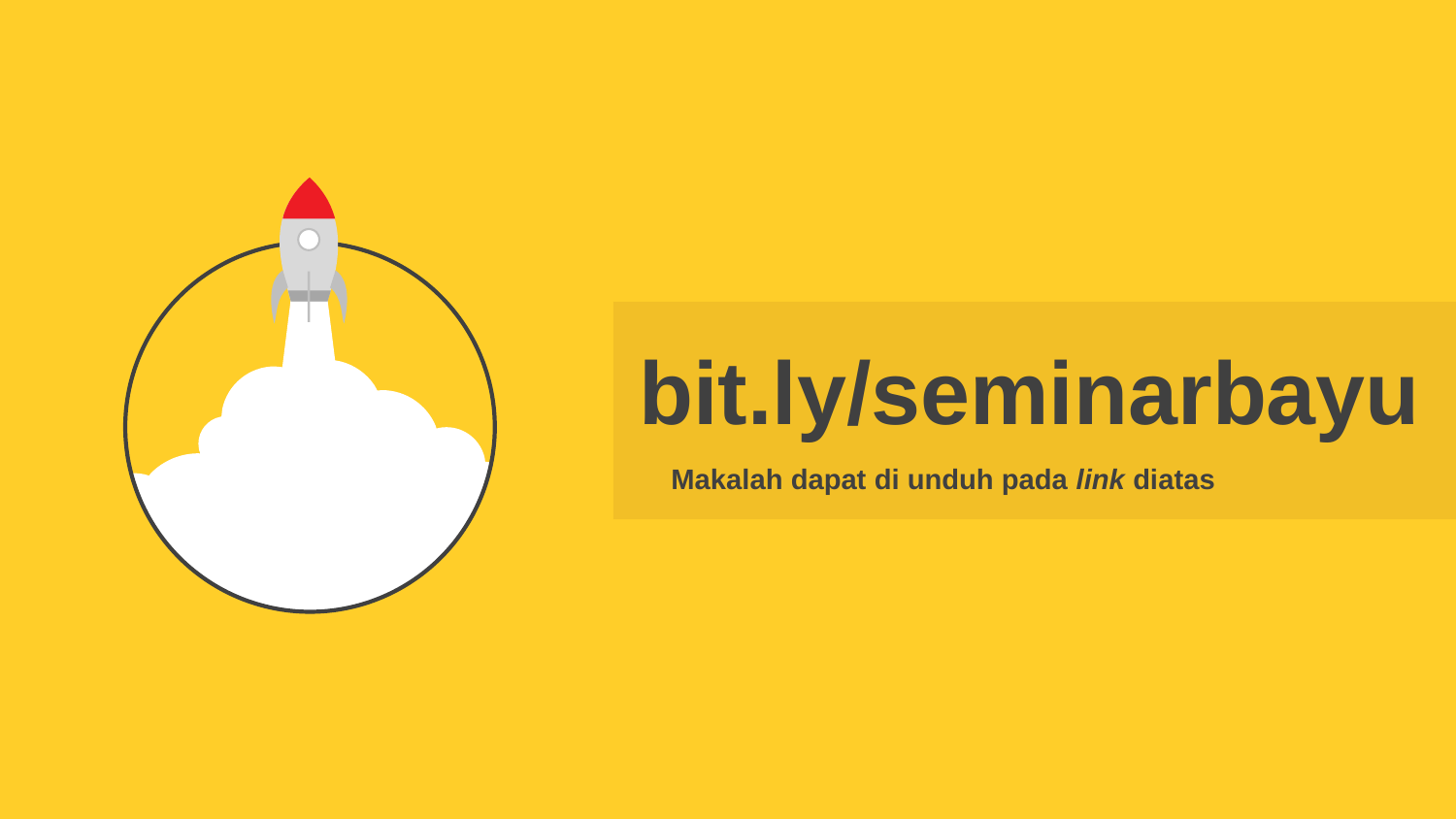

bit.ly/seminarbayu
Makalah dapat di unduh pada link diatas